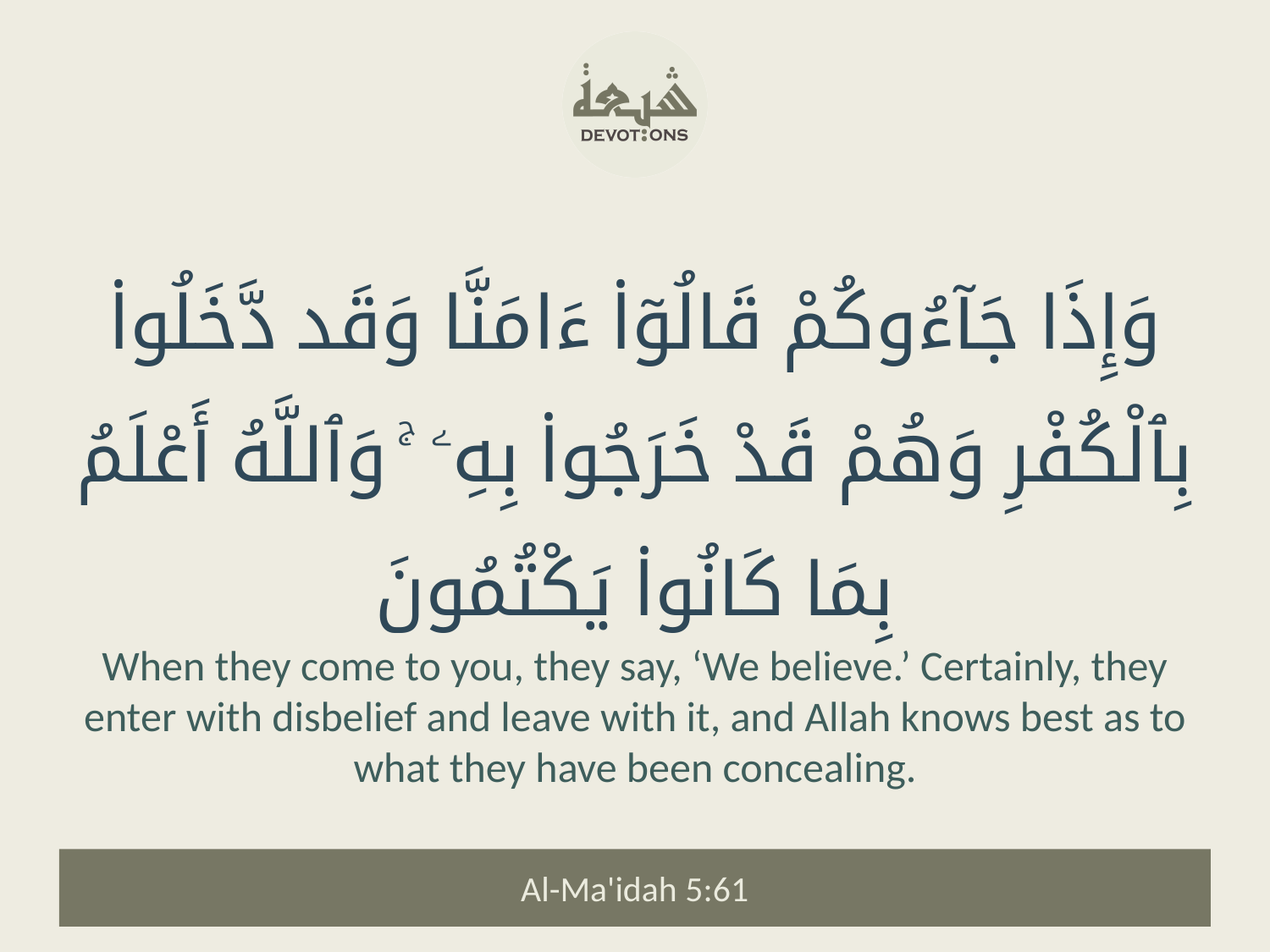

وَإِذَا جَآءُوكُمْ قَالُوٓا۟ ءَامَنَّا وَقَد دَّخَلُوا۟ بِٱلْكُفْرِ وَهُمْ قَدْ خَرَجُوا۟ بِهِۦ ۚ وَٱللَّهُ أَعْلَمُ بِمَا كَانُوا۟ يَكْتُمُونَ
When they come to you, they say, ‘We believe.’ Certainly, they enter with disbelief and leave with it, and Allah knows best as to what they have been concealing.
Al-Ma'idah 5:61